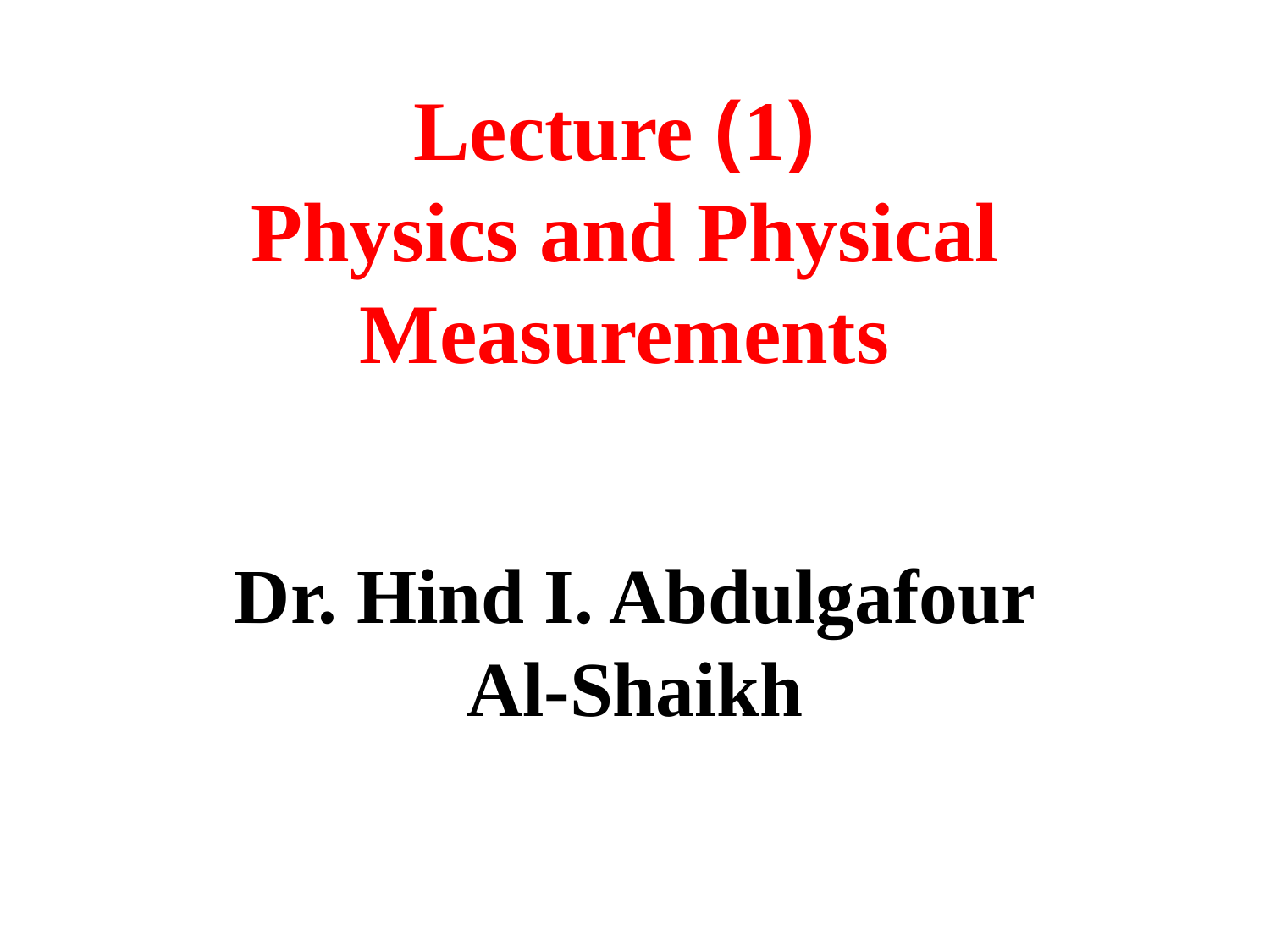

# Lecture ﴾1﴿ Physics and Physical Measurements
Dr. Hind I. Abdulgafour Al-Shaikh